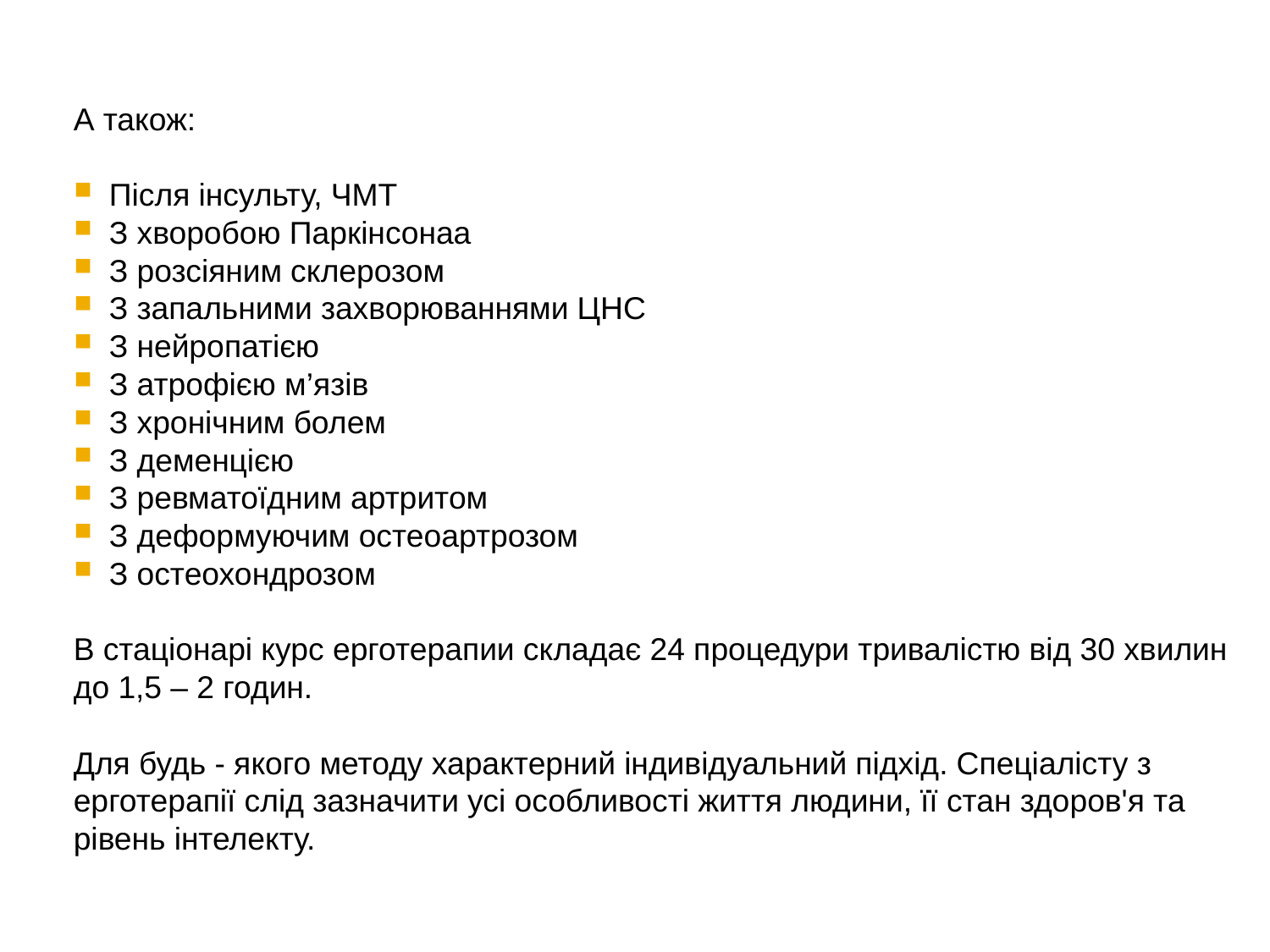

А також:

Після інсульту, ЧМТ
З хворобою Паркінсонаа
З розсіяним склерозом
З запальними захворюваннями ЦНС
З нейропатією
З атрофією м’язів
З хронічним болем
З деменцією
З ревматоїдним артритом
З деформуючим остеоартрозом
З остеохондрозом

В стаціонарі курс ерготерапии складає 24 процедури тривалістю від 30 хвилин до 1,5 – 2 годин.

Для будь - якого методу характерний індивідуальний підхід. Спеціалісту з ерготерапії слід зазначити усі особливості життя людини, її стан здоров'я та  рівень інтелекту.